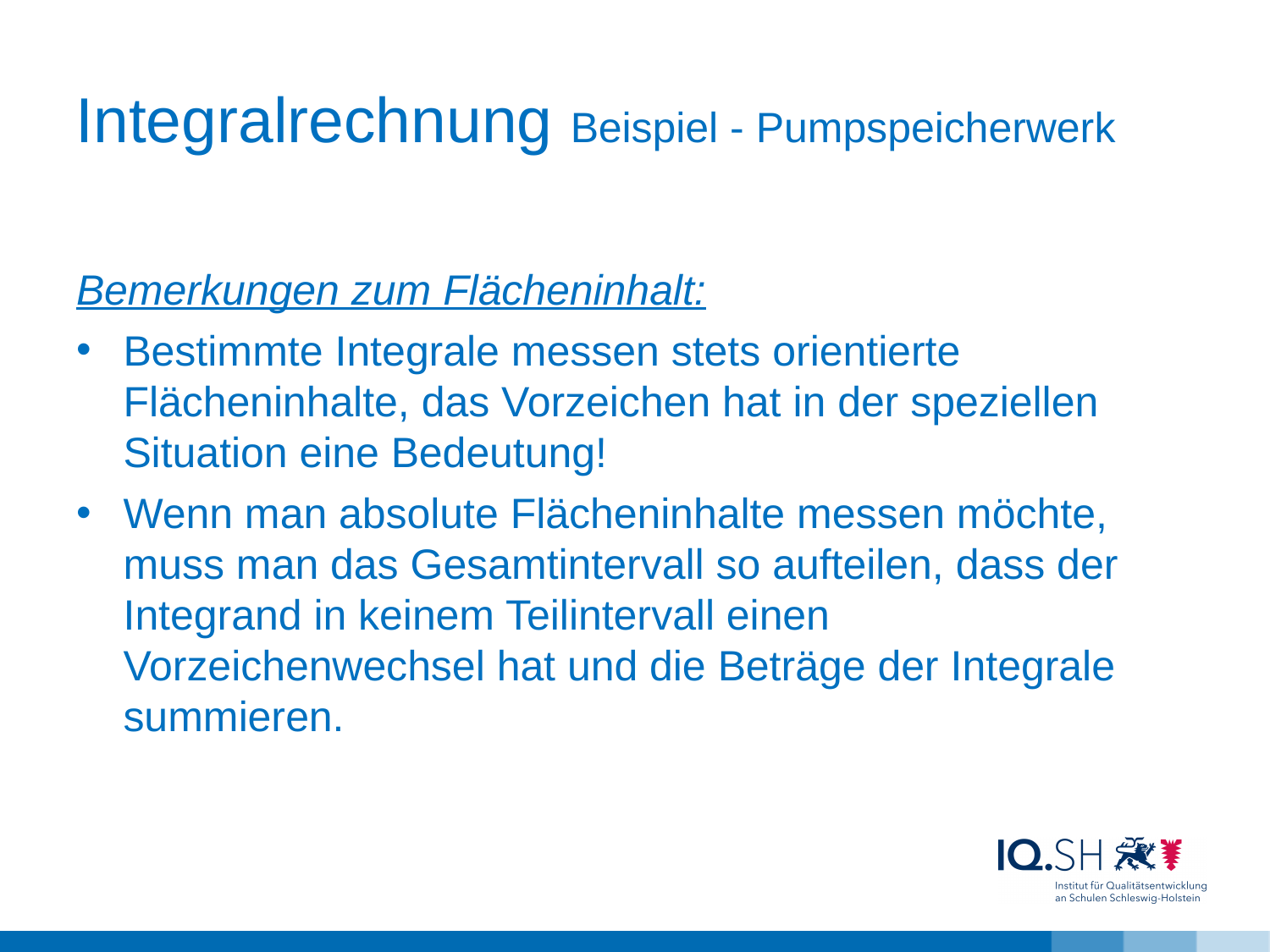

Integralrechnung Beispiel - Pumpspeicherwerk
Bemerkungen zum Flächeninhalt:
Bestimmte Integrale messen stets orientierte Flächeninhalte, das Vorzeichen hat in der speziellen Situation eine Bedeutung!
Wenn man absolute Flächeninhalte messen möchte, muss man das Gesamtintervall so aufteilen, dass der Integrand in keinem Teilintervall einen Vorzeichenwechsel hat und die Beträge der Integrale summieren.